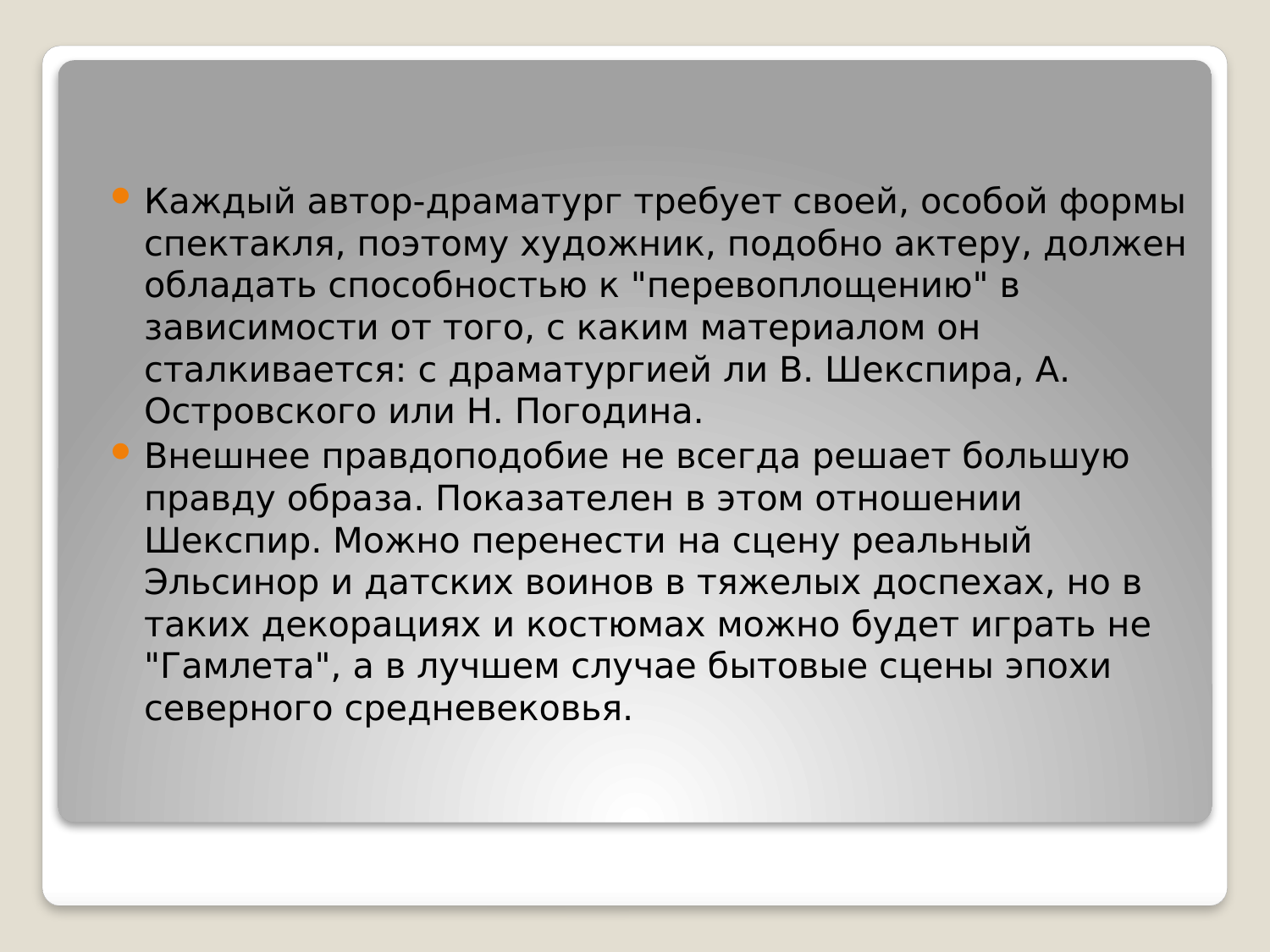

Каждый автор-драматург требует своей, особой формы спектакля, поэтому художник, подобно актеру, должен обладать способностью к "перевоплощению" в зависимости от того, с каким материалом он сталкивается: с драматургией ли В. Шекспира, А. Островского или Н. Погодина.
Внешнее правдоподобие не всегда решает большую правду образа. Показателен в этом отношении Шекспир. Можно перенести на сцену реальный Эльсинор и датских воинов в тяжелых доспехах, но в таких декорациях и костюмах можно будет играть не "Гамлета", а в лучшем случае бытовые сцены эпохи северного средневековья.
#